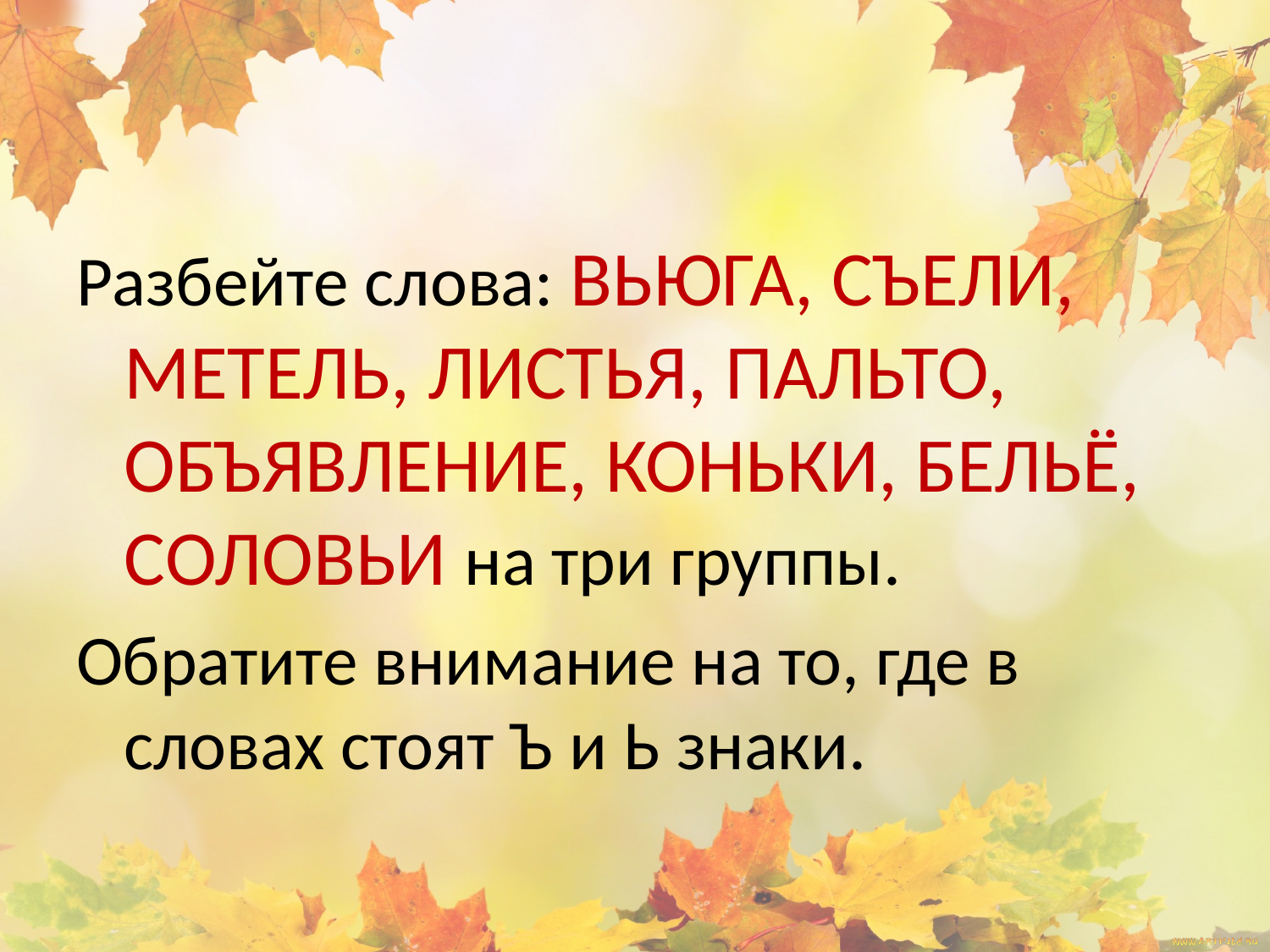

#
Разбейте слова: ВЬЮГА, СЪЕЛИ, МЕТЕЛЬ, ЛИСТЬЯ, ПАЛЬТО, ОБЪЯВЛЕНИЕ, КОНЬКИ, БЕЛЬЁ, СОЛОВЬИ на три группы.
Обратите внимание на то, где в словах стоят Ъ и Ь знаки.